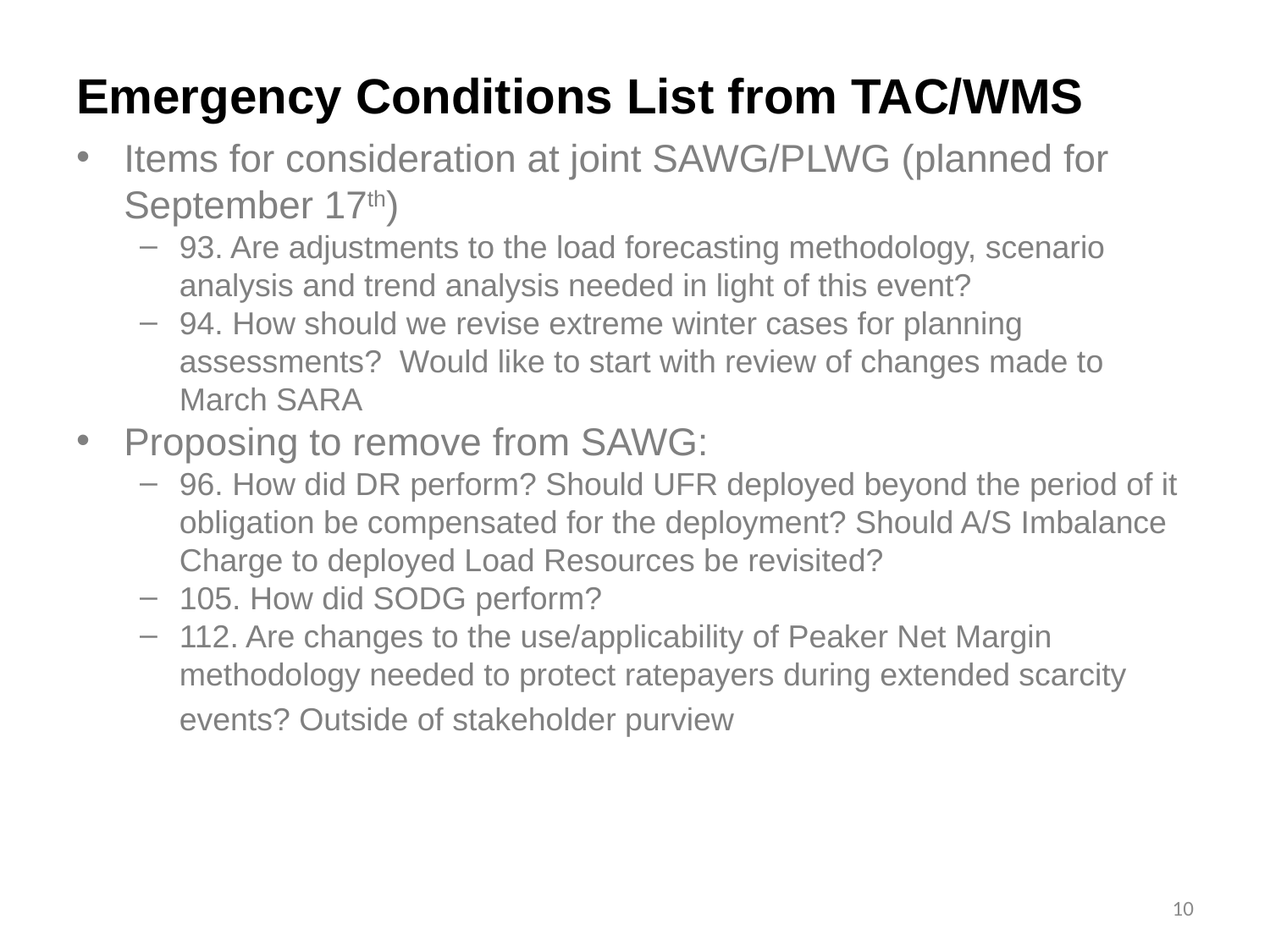

# Emergency Conditions List from TAC/WMS
Items for consideration at joint SAWG/PLWG (planned for September 17th)
93. Are adjustments to the load forecasting methodology, scenario analysis and trend analysis needed in light of this event?
94. How should we revise extreme winter cases for planning assessments?  Would like to start with review of changes made to March SARA
Proposing to remove from SAWG:
96. How did DR perform? Should UFR deployed beyond the period of it obligation be compensated for the deployment? Should A/S Imbalance Charge to deployed Load Resources be revisited?
105. How did SODG perform?
112. Are changes to the use/applicability of Peaker Net Margin methodology needed to protect ratepayers during extended scarcity events? Outside of stakeholder purview
10